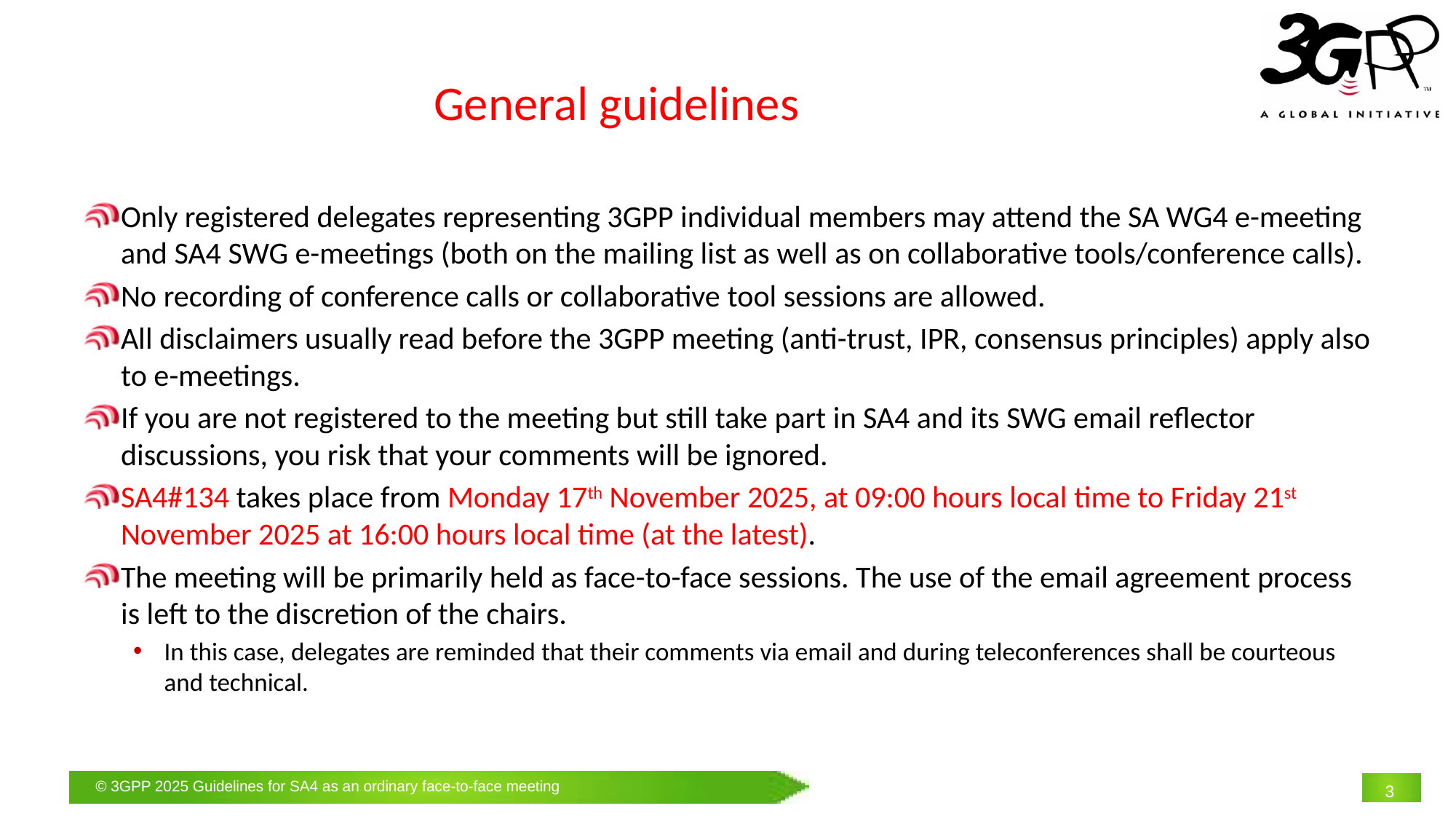

# General guidelines
Only registered delegates representing 3GPP individual members may attend the SA WG4 e-meeting and SA4 SWG e-meetings (both on the mailing list as well as on collaborative tools/conference calls).
No recording of conference calls or collaborative tool sessions are allowed.
All disclaimers usually read before the 3GPP meeting (anti-trust, IPR, consensus principles) apply also to e-meetings.
If you are not registered to the meeting but still take part in SA4 and its SWG email reflector discussions, you risk that your comments will be ignored.
SA4#134 takes place from Monday 17th November 2025, at 09:00 hours local time to Friday 21st November 2025 at 16:00 hours local time (at the latest).
The meeting will be primarily held as face-to-face sessions. The use of the email agreement process is left to the discretion of the chairs.
In this case, delegates are reminded that their comments via email and during teleconferences shall be courteous and technical.

3